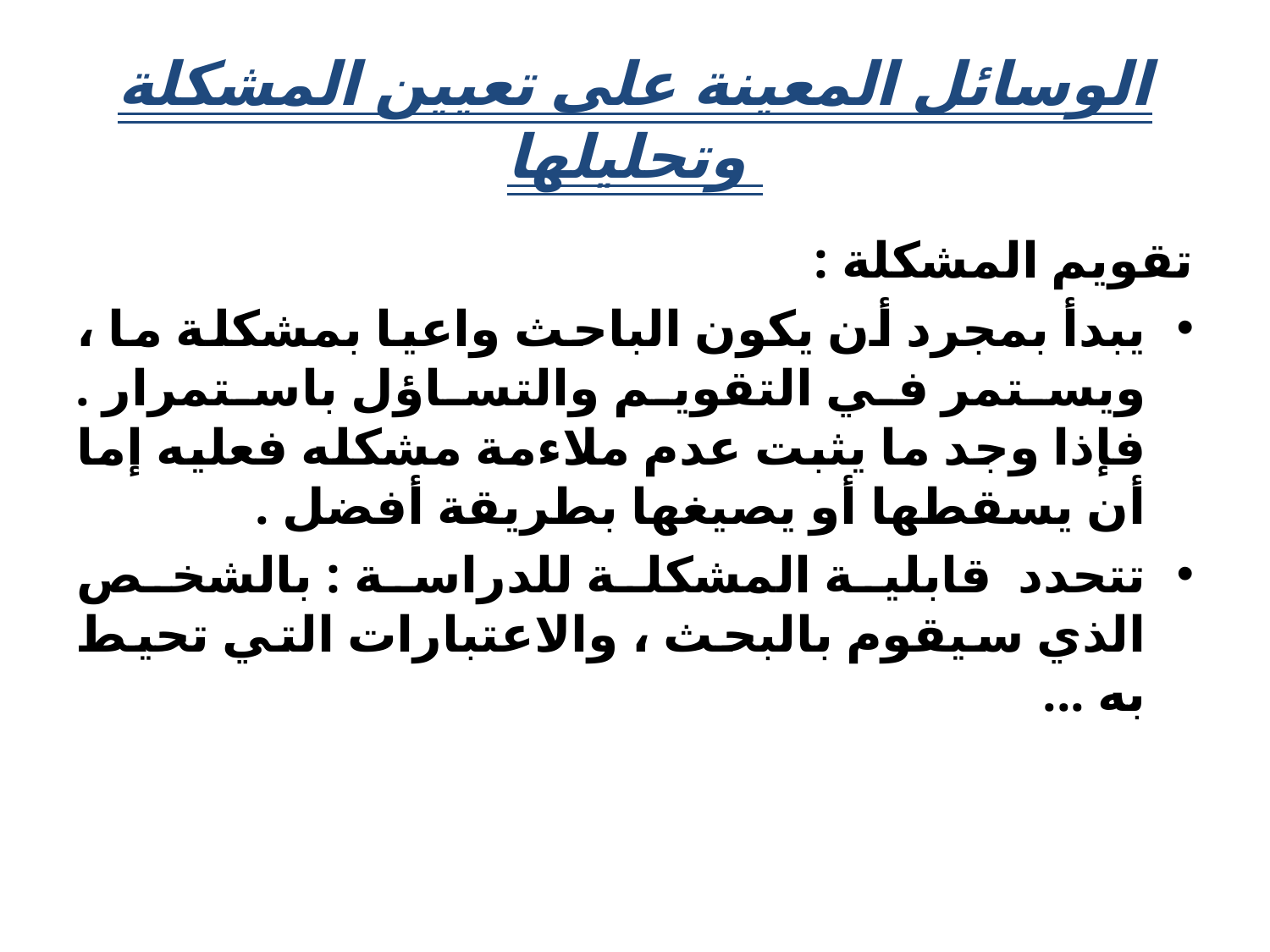

# الوسائل المعينة على تعيين المشكلة وتحليلها
تقويم المشكلة :
يبدأ بمجرد أن يكون الباحث واعيا بمشكلة ما ، ويستمر في التقويم والتساؤل باستمرار . فإذا وجد ما يثبت عدم ملاءمة مشكله فعليه إما أن يسقطها أو يصيغها بطريقة أفضل .
تتحدد  قابلية المشكلة للدراسة : بالشخص الذي سيقوم بالبحث ، والاعتبارات التي تحيط به ...